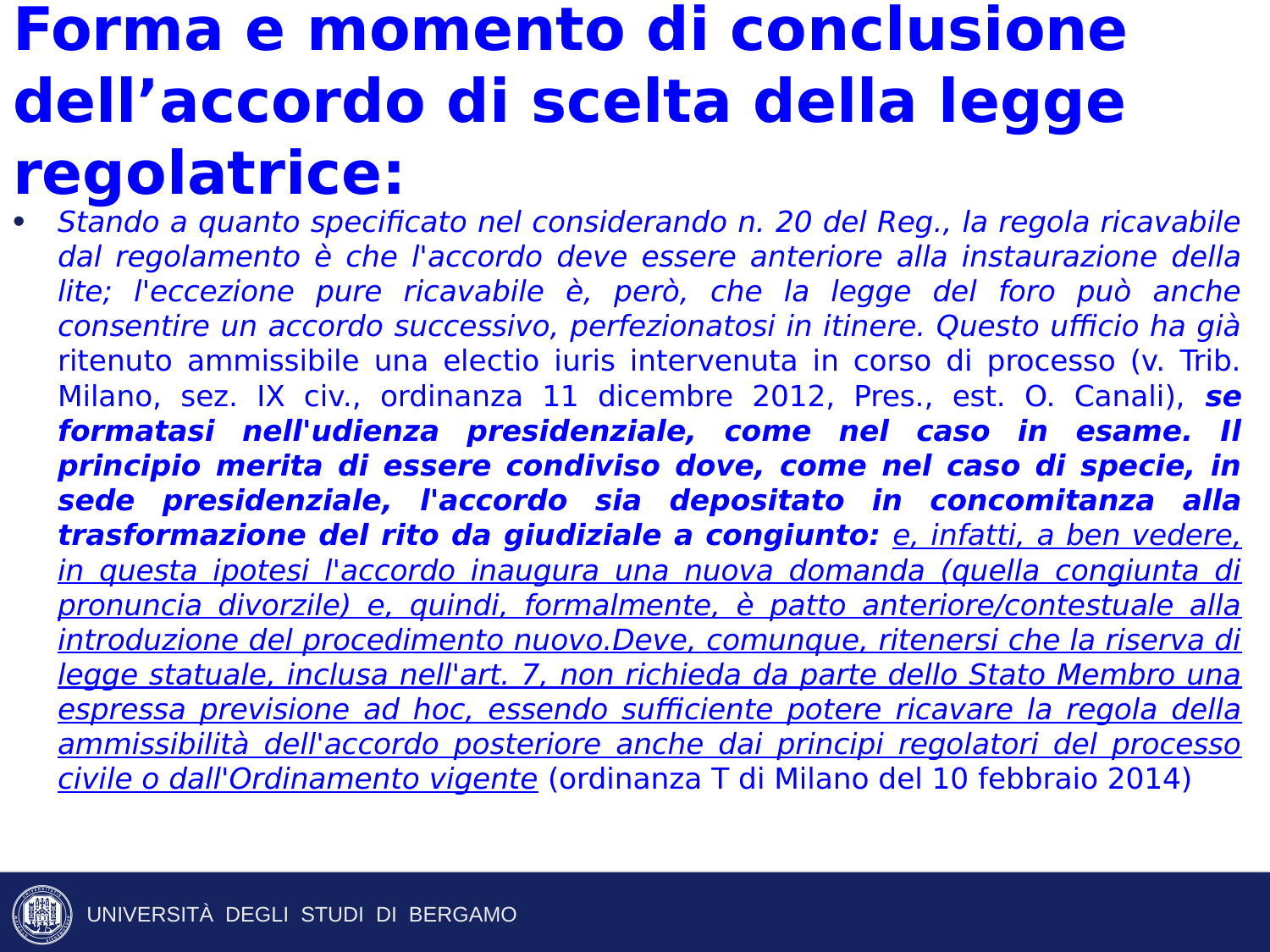

# Forma e momento di conclusione dell’accordo di scelta della legge regolatrice:
Stando a quanto specificato nel considerando n. 20 del Reg., la regola ricavabile dal regolamento è che l'accordo deve essere anteriore alla instaurazione della lite; l'eccezione pure ricavabile è, però, che la legge del foro può anche consentire un accordo successivo, perfezionatosi in itinere. Questo ufficio ha già ritenuto ammissibile una electio iuris intervenuta in corso di processo (v. Trib. Milano, sez. IX civ., ordinanza 11 dicembre 2012, Pres., est. O. Canali), se formatasi nell'udienza presidenziale, come nel caso in esame. Il principio merita di essere condiviso dove, come nel caso di specie, in sede presidenziale, l'accordo sia depositato in concomitanza alla trasformazione del rito da giudiziale a congiunto: e, infatti, a ben vedere, in questa ipotesi l'accordo inaugura una nuova domanda (quella congiunta di pronuncia divorzile) e, quindi, formalmente, è patto anteriore/contestuale alla introduzione del procedimento nuovo. Deve, comunque, ritenersi che la riserva di legge statuale, inclusa nell'art. 7, non richieda da parte dello Stato Membro una espressa previsione ad hoc, essendo sufficiente potere ricavare la regola della ammissibilità dell'accordo posteriore anche dai principi regolatori del processo civile o dall'Ordinamento vigente (ordinanza T di Milano del 10 febbraio 2014)